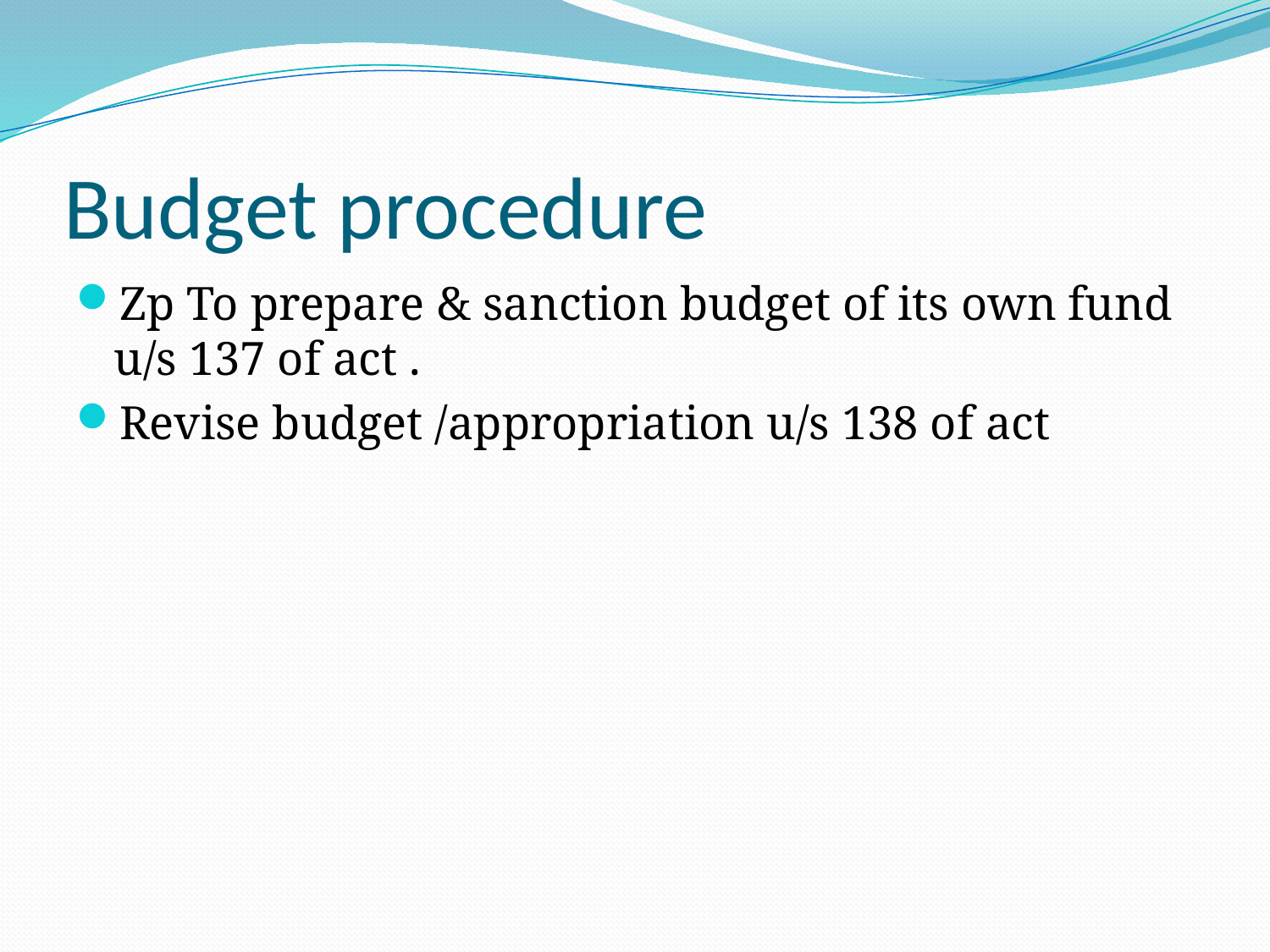

# Budget procedure
Zp To prepare & sanction budget of its own fund u/s 137 of act .
Revise budget /appropriation u/s 138 of act